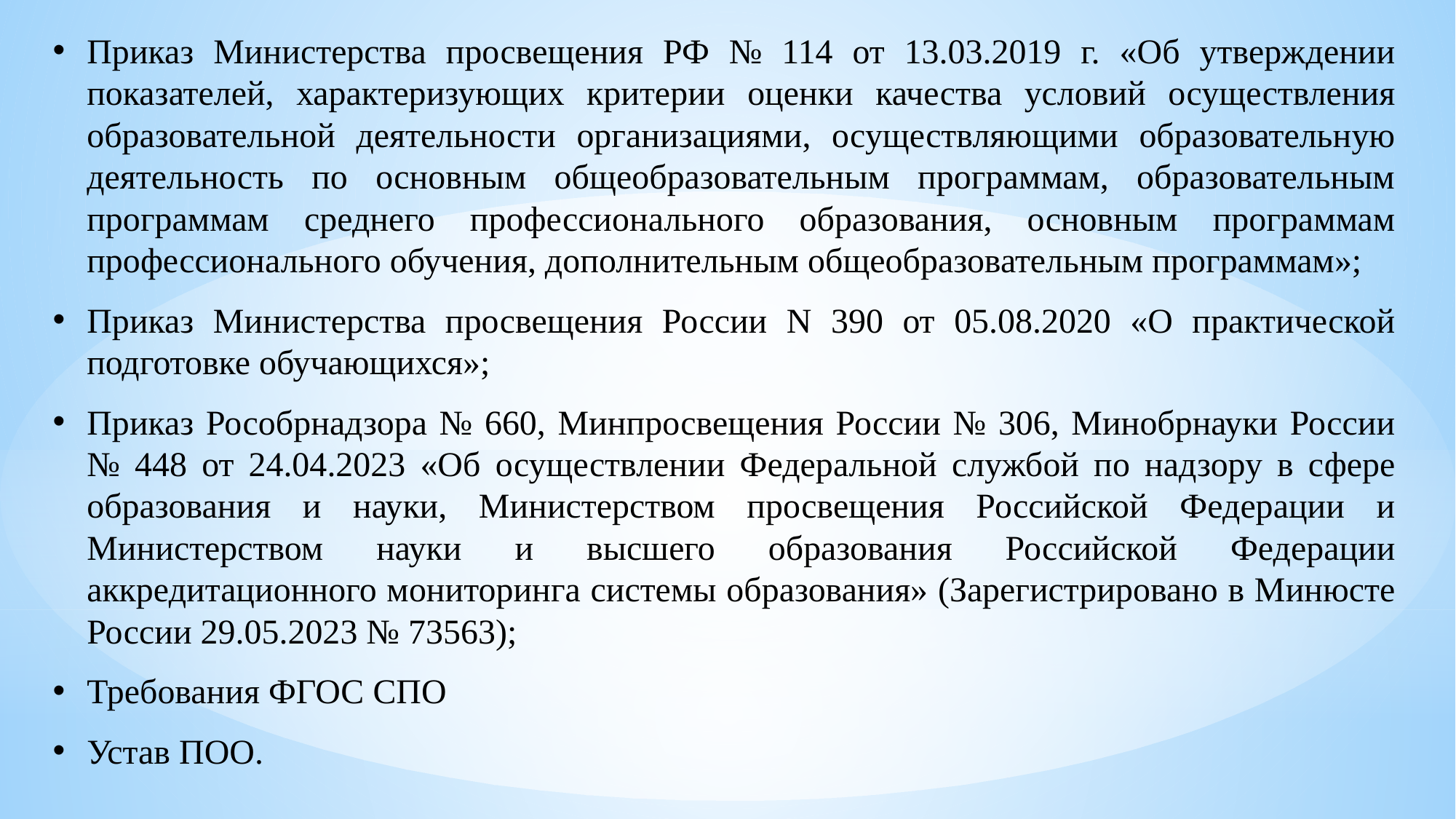

Приказ Министерства просвещения РФ № 114 от 13.03.2019 г. «Об утверждении показателей, характеризующих критерии оценки качества условий осуществления образовательной деятельности организациями, осуществляющими образовательную деятельность по основным общеобразовательным программам, образовательным программам среднего профессионального образования, основным программам профессионального обучения, дополнительным общеобразовательным программам»;
Приказ Министерства просвещения России N 390 от 05.08.2020 «О практической подготовке обучающихся»;
Приказ Рособрнадзора № 660, Минпросвещения России № 306, Минобрнауки России № 448 от 24.04.2023 «Об осуществлении Федеральной службой по надзору в сфере образования и науки, Министерством просвещения Российской Федерации и Министерством науки и высшего образования Российской Федерации аккредитационного мониторинга системы образования» (Зарегистрировано в Минюсте России 29.05.2023 № 73563);
Требования ФГОС СПО
Устав ПОО.